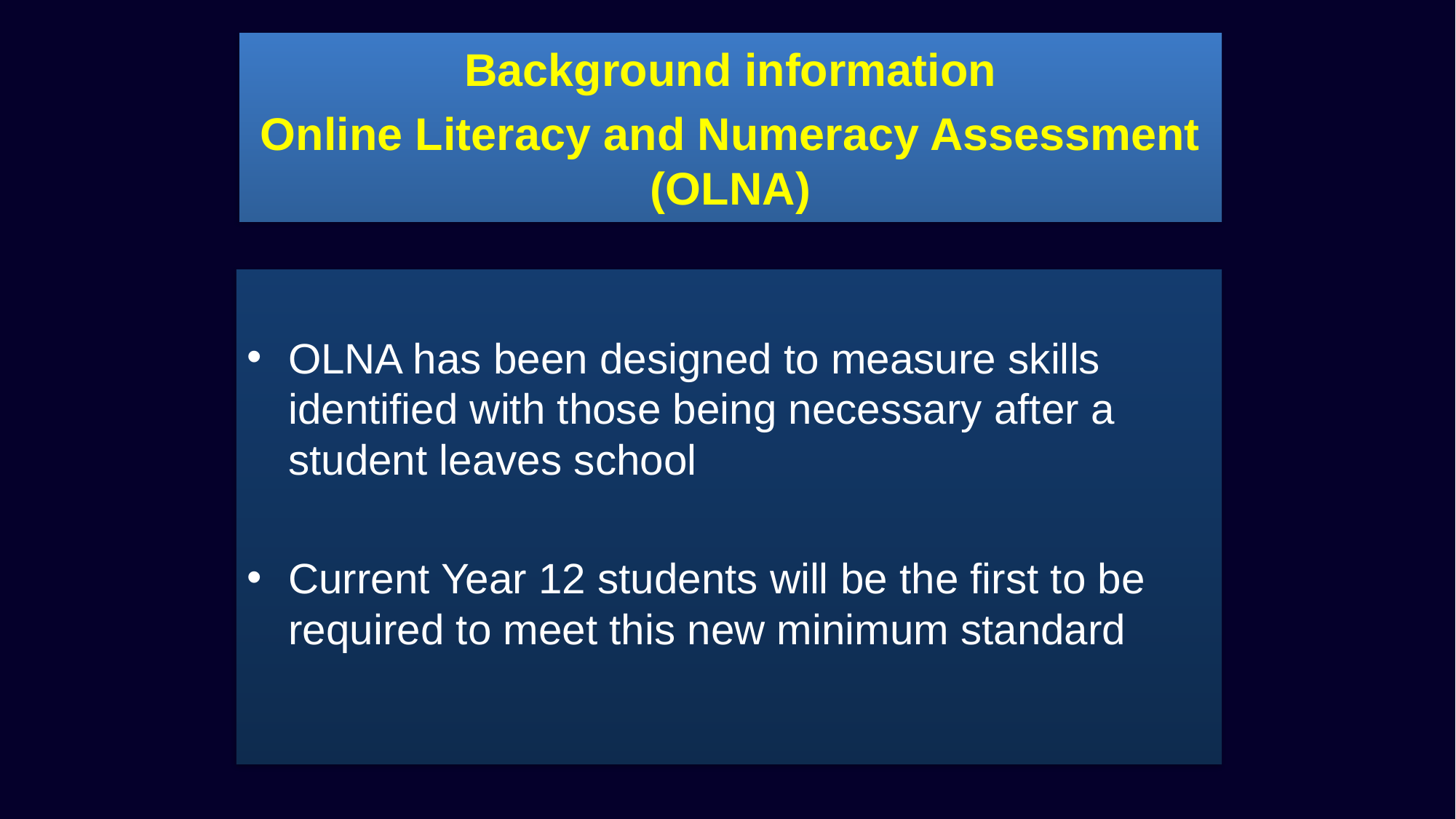

Background information
Online Literacy and Numeracy Assessment (OLNA)

OLNA has been designed to measure skills identified with those being necessary after a student leaves school

Current Year 12 students will be the first to be required to meet this new minimum standard